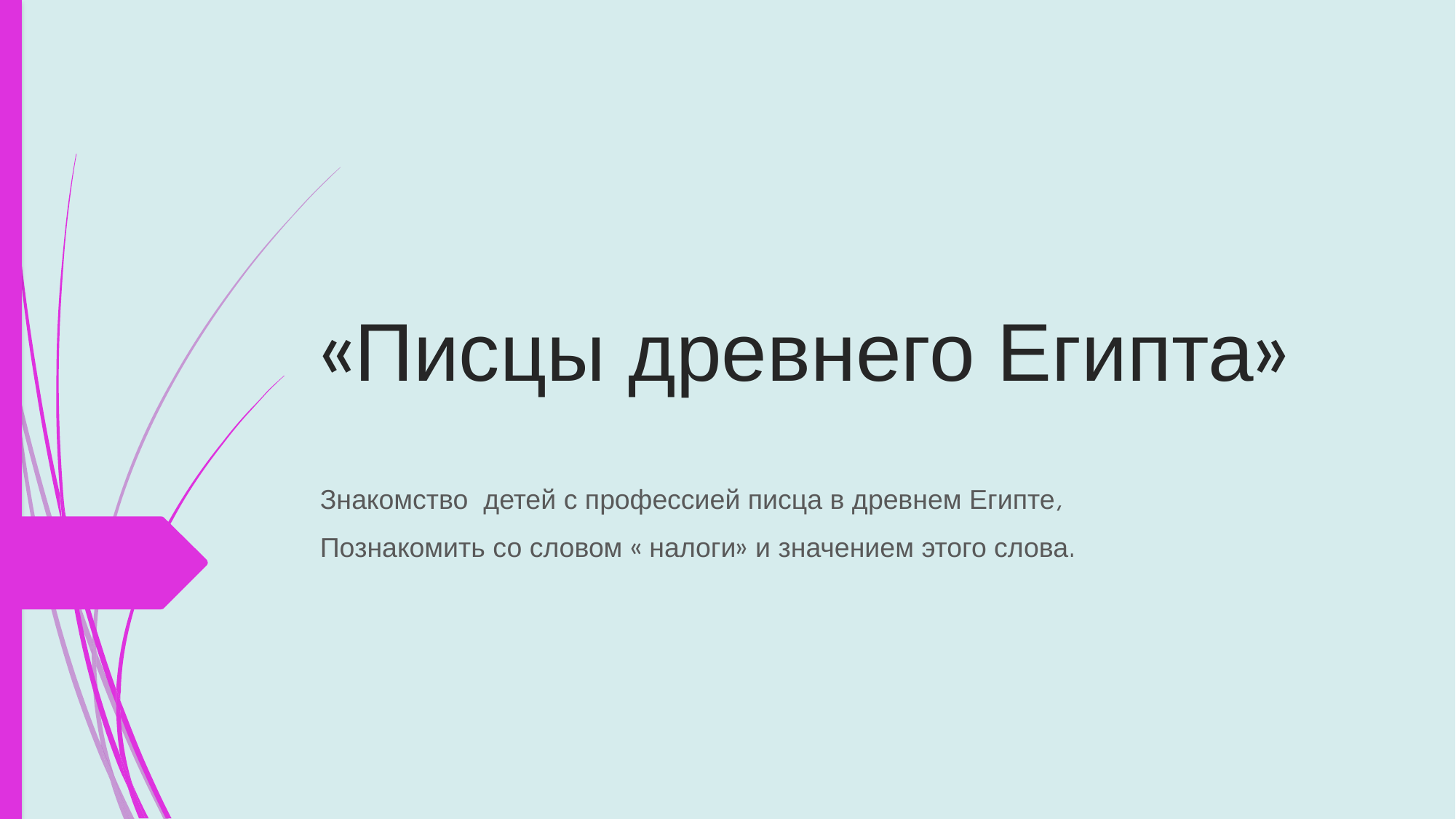

# «Писцы древнего Египта»
Знакомство  детей с профессией писца в древнем Египте,
Познакомить со словом « налоги» и значением этого слова.